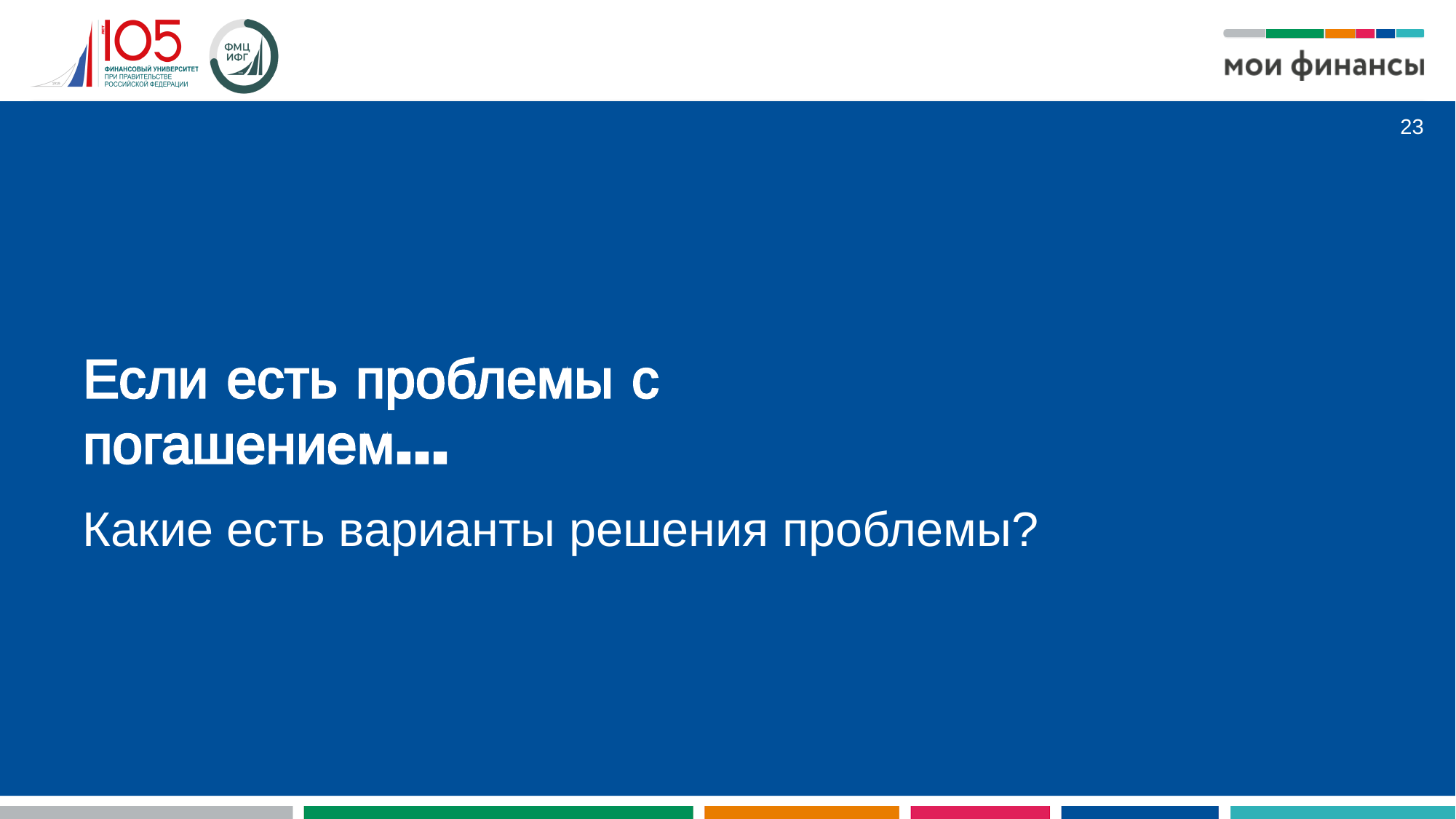

23
Если есть проблемы с погашением…
Какие есть варианты решения проблемы?